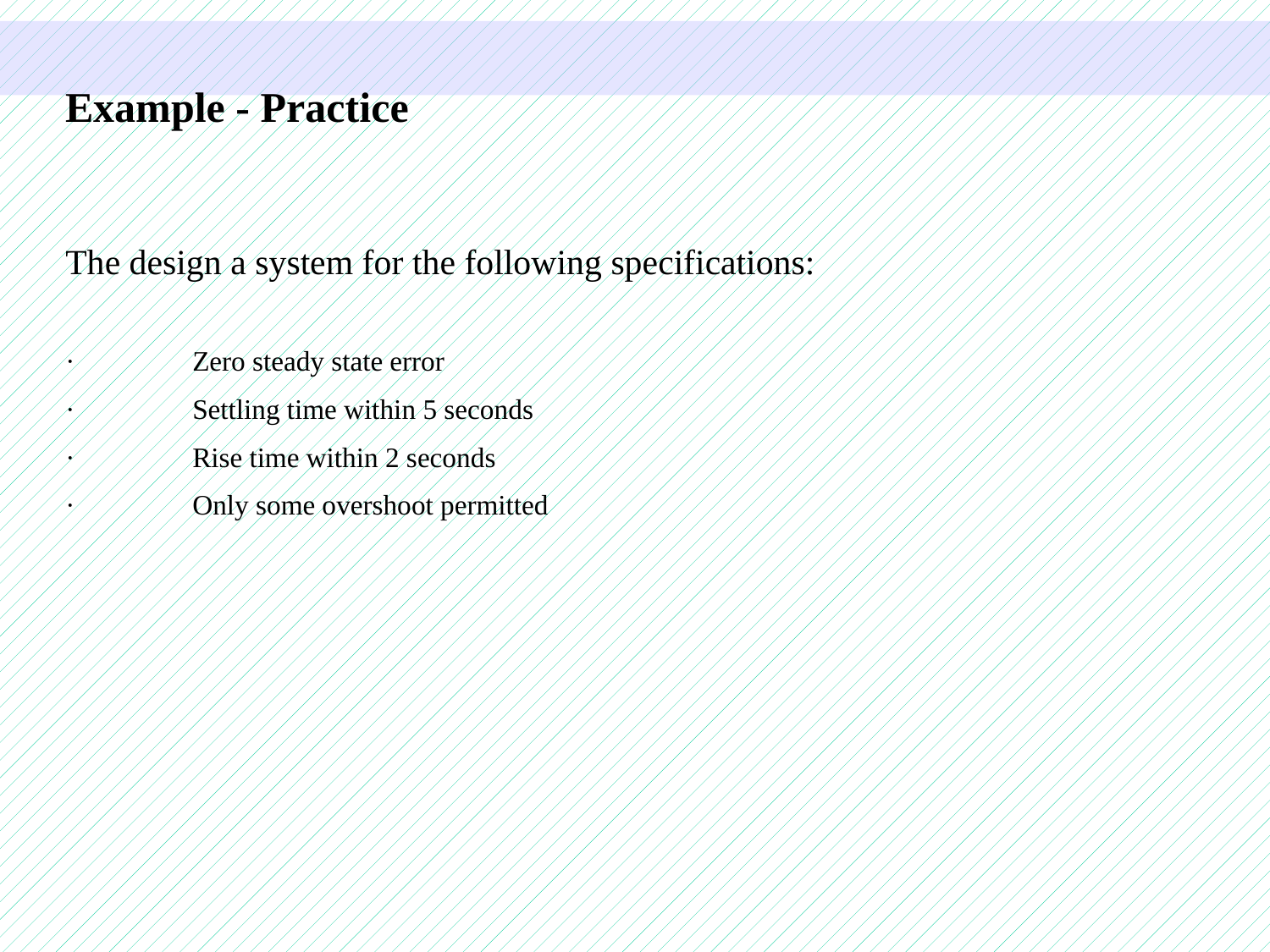

Example - Practice
The design a system for the following specifications:

·	Zero steady state error
·	Settling time within 5 seconds
·	Rise time within 2 seconds
·	Only some overshoot permitted